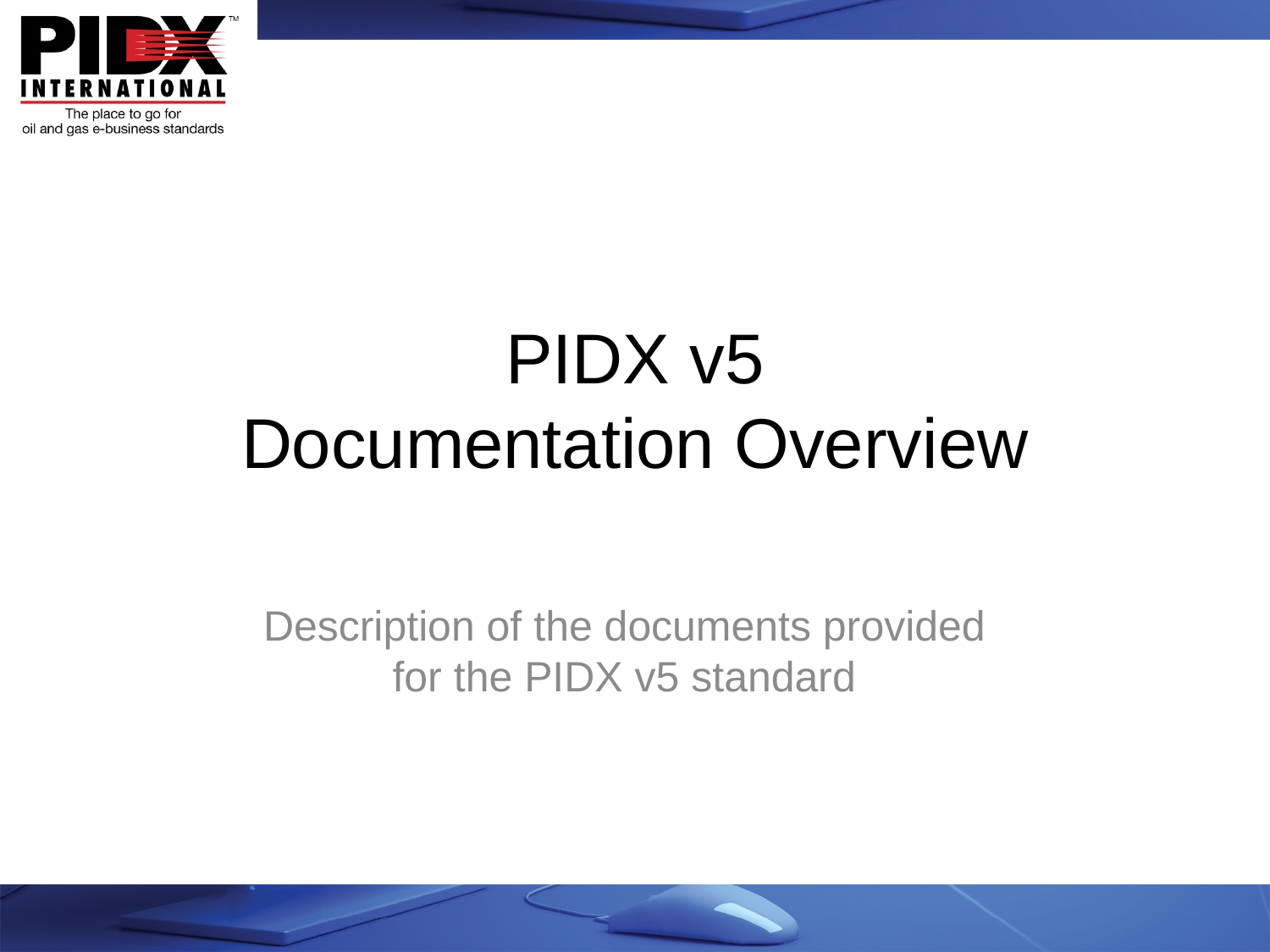

# PIDX v5 Documentation Overview
Description of the documents provided for the PIDX v5 standard